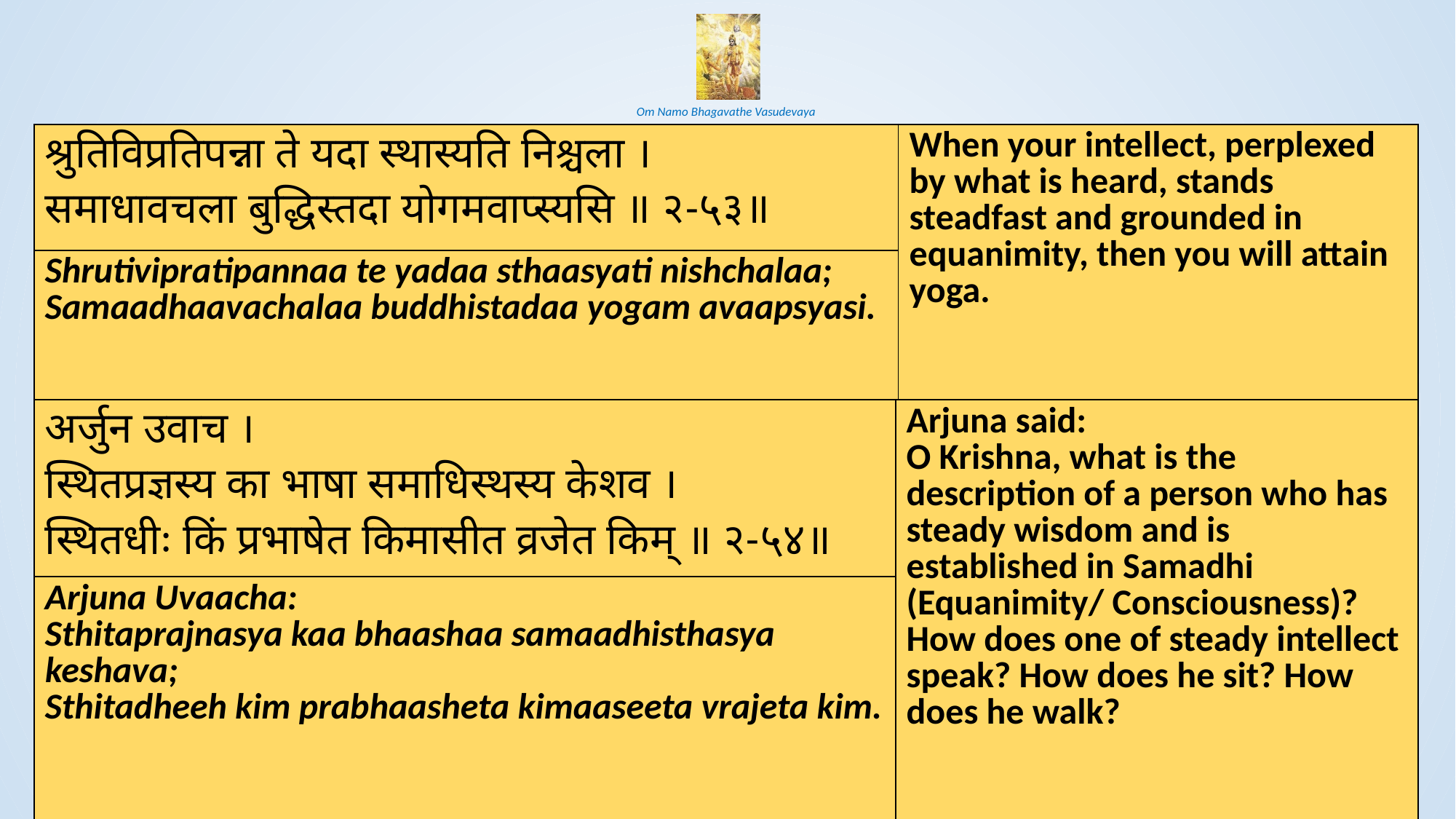

# Om Namo Bhagavathe Vasudevaya
| श्रुतिविप्रतिपन्ना ते यदा स्थास्यति निश्चला । समाधावचला बुद्धिस्तदा योगमवाप्स्यसि ॥ २-५३॥ | When your intellect, perplexed by what is heard, stands steadfast and grounded in equanimity, then you will attain yoga. |
| --- | --- |
| Shrutivipratipannaa te yadaa sthaasyati nishchalaa; Samaadhaavachalaa buddhistadaa yogam avaapsyasi. |  |
| अर्जुन उवाच । स्थितप्रज्ञस्य का भाषा समाधिस्थस्य केशव । स्थितधीः किं प्रभाषेत किमासीत व्रजेत किम् ॥ २-५४॥ | Arjuna said: O Krishna, what is the description of a person who has steady wisdom and is established in Samadhi (Equanimity/ Consciousness)? How does one of steady intellect speak? How does he sit? How does he walk? |
| --- | --- |
| Arjuna Uvaacha: Sthitaprajnasya kaa bhaashaa samaadhisthasya keshava; Sthitadheeh kim prabhaasheta kimaaseeta vrajeta kim. |  |